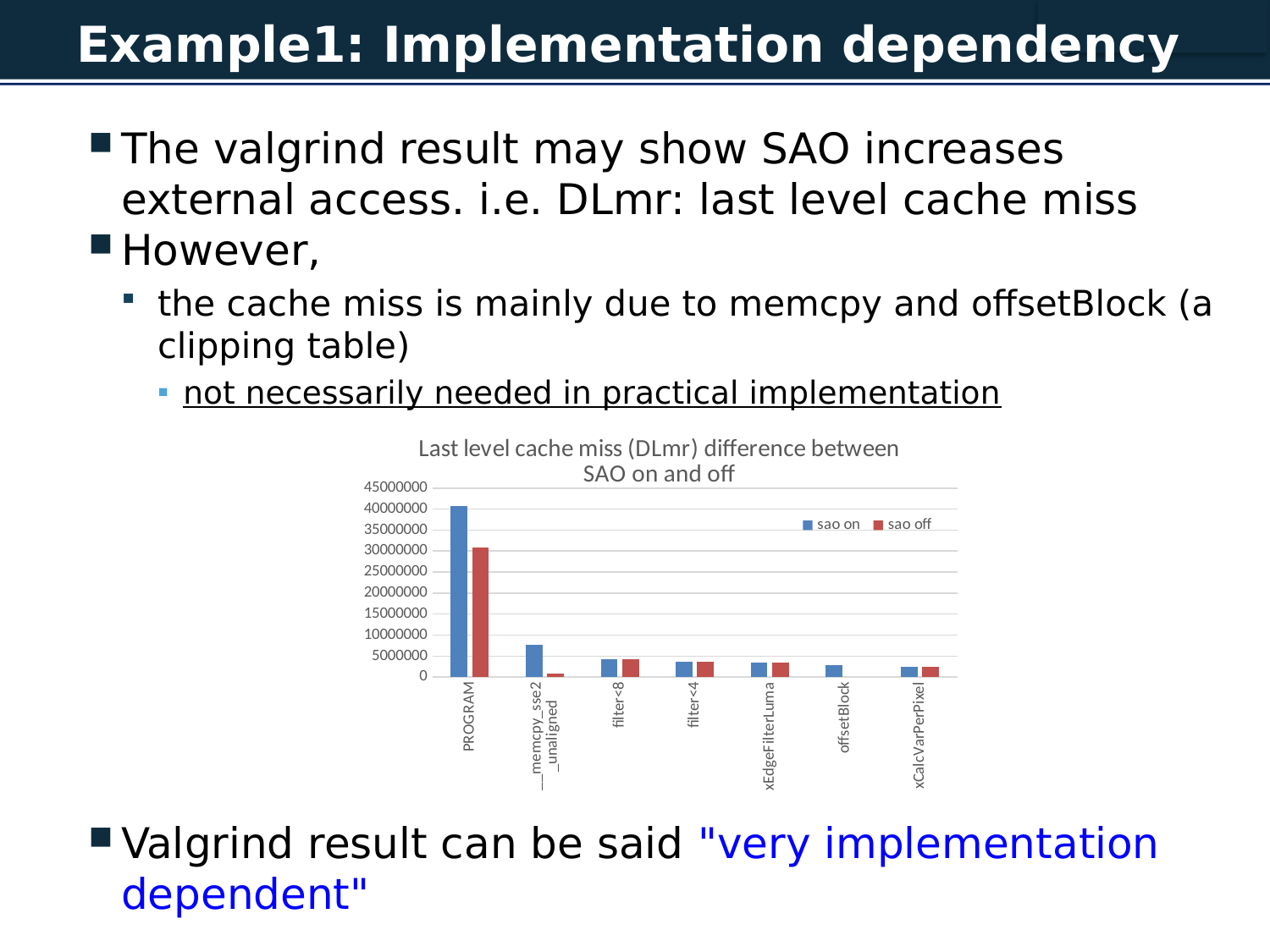

# Example1: Implementation dependency
The valgrind result may show SAO increases external access. i.e. DLmr: last level cache miss
However,
the cache miss is mainly due to memcpy and offsetBlock (a clipping table)
not necessarily needed in practical implementation

Valgrind result can be said "very implementation dependent"

### Chart: Last level cache miss (DLmr) difference between SAO on and off

| Category | sao on | sao off |
|---|---|---|
| PROGRAM | 40803216.0 | 30937242.0 |
| __memcpy_sse2
_unaligned | 7670503.0 | 773276.0 |
| filter<8 | 4346016.0 | 4362181.0 |
| filter<4 | 3674882.0 | 3710678.0 |
| xEdgeFilterLuma | 3465721.0 | 3472490.0 |
| offsetBlock | 2879366.0 | None |
| xCalcVarPerPixel | 2507827.0 | 2444992.0 |